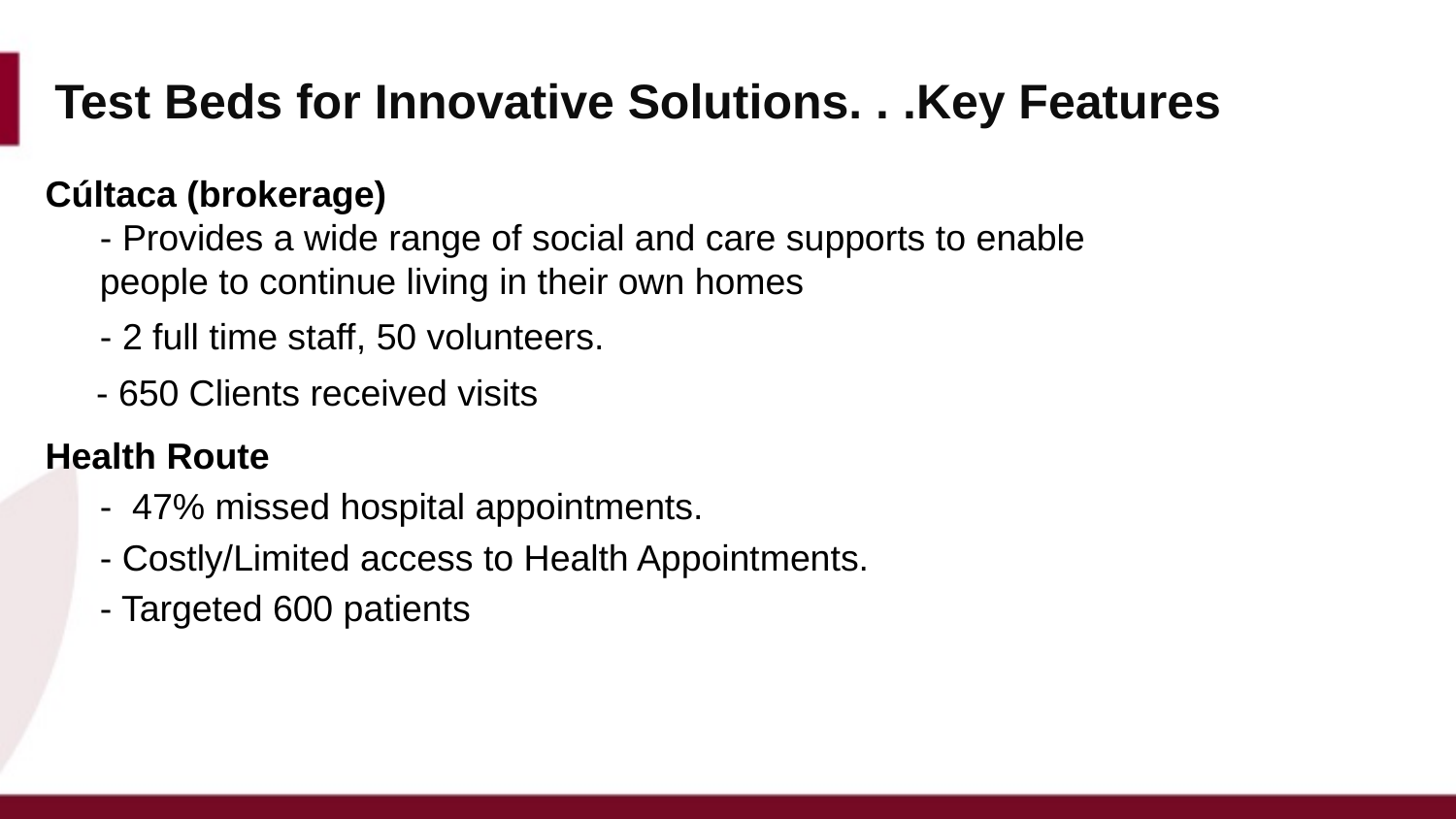

# Test Beds for Innovative Solutions. . .Key Features
Cúltaca (brokerage)
 	- Provides a wide range of social and care supports to enable
   	people to continue living in their own homes

  	- 2 full time staff, 50 volunteers.

     - 650 Clients received visits

Health Route
     	-  47% missed hospital appointments.
     	- Costly/Limited access to Health Appointments.
     	- Targeted 600 patients